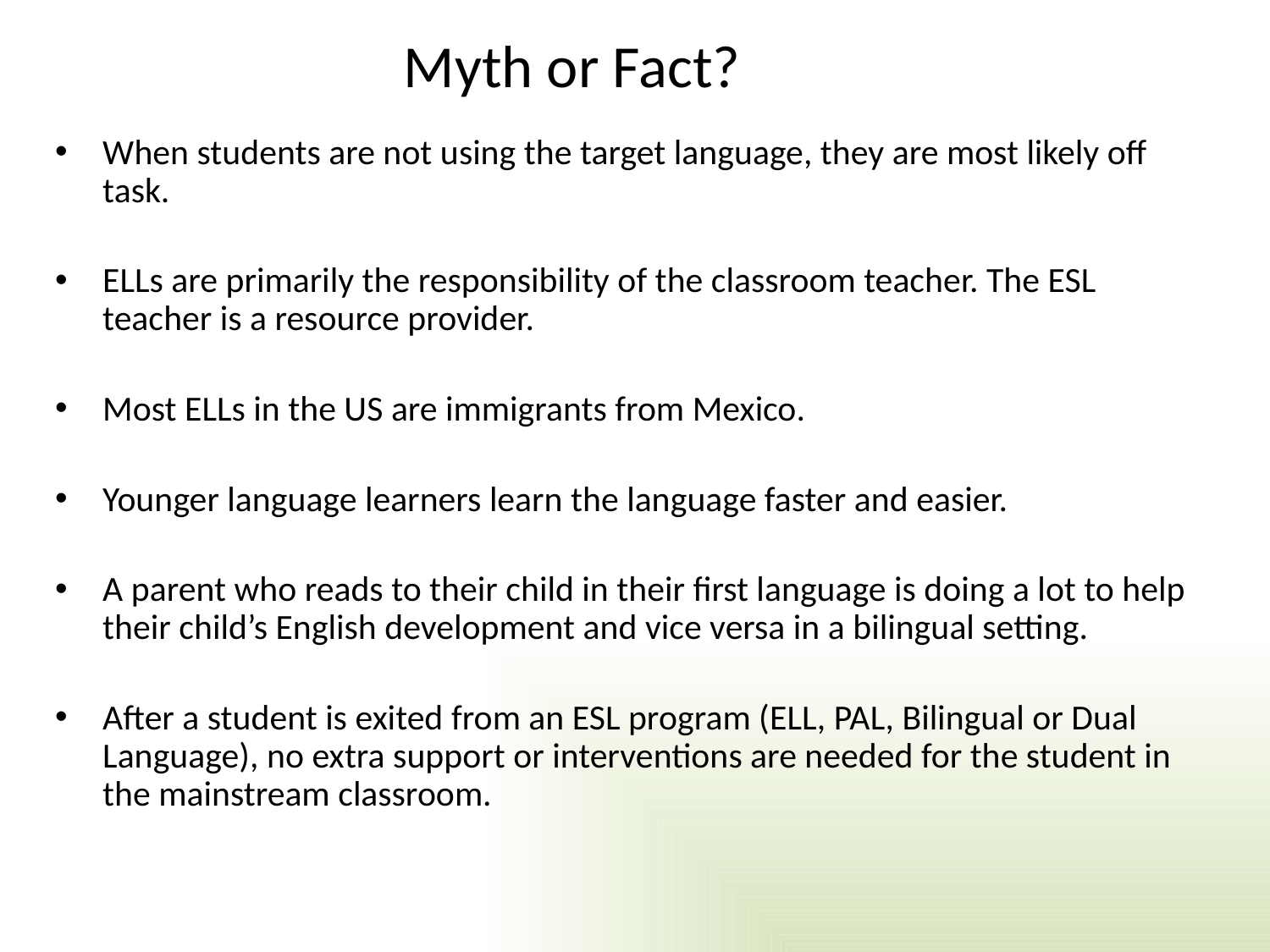

# Myth or Fact?
When students are not using the target language, they are most likely off task.

ELLs are primarily the responsibility of the classroom teacher. The ESL teacher is a resource provider.

Most ELLs in the US are immigrants from Mexico.

Younger language learners learn the language faster and easier.

A parent who reads to their child in their first language is doing a lot to help their child’s English development and vice versa in a bilingual setting.

After a student is exited from an ESL program (ELL, PAL, Bilingual or Dual Language), no extra support or interventions are needed for the student in the mainstream classroom.